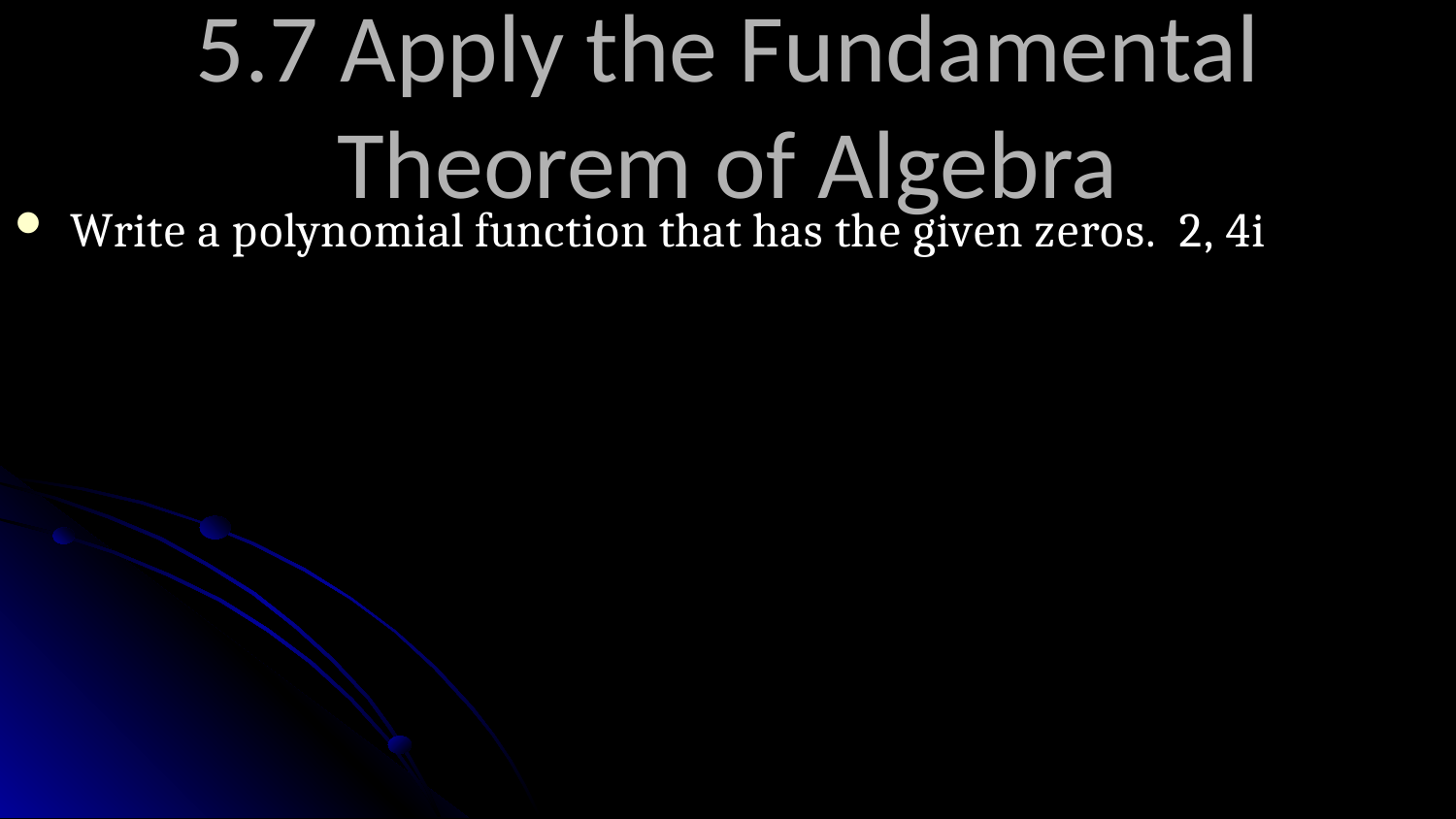

# 5.7 Apply the Fundamental Theorem of Algebra
Write a polynomial function that has the given zeros.  2, 4i